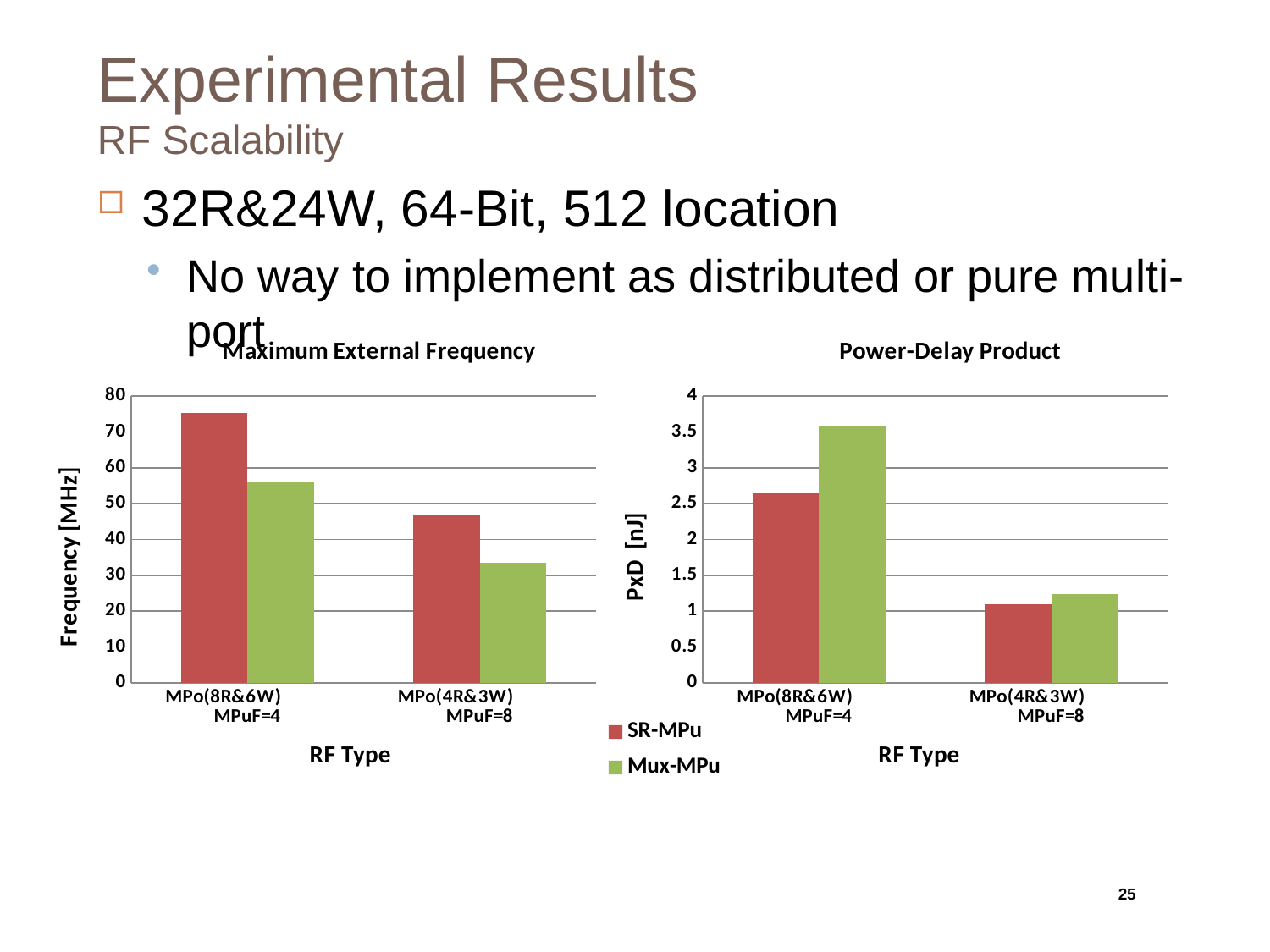

# Experimental Results RF Scalability
32R&24W, 64-Bit, 512 location
No way to implement as distributed or pure multi-port

### Chart: Maximum External Frequency

| Category | SR-MPu | Mux-MPu |
|---|---|---|
| MPo(8R&6W)             MPuF=4 | 75.301 | 56.117 |
| MPo(4R&3W)             MPuF=8 | 47.099 | 33.512 |

### Chart: Power-Delay Product

| Category | SR-MPu | Mux-MPu |
|---|---|---|
| MPo(8R&6W)             MPuF=4 | 2.643 | 3.58 |
| MPo(4R&3W)             MPuF=8 | 1.101 | 1.24 |
25